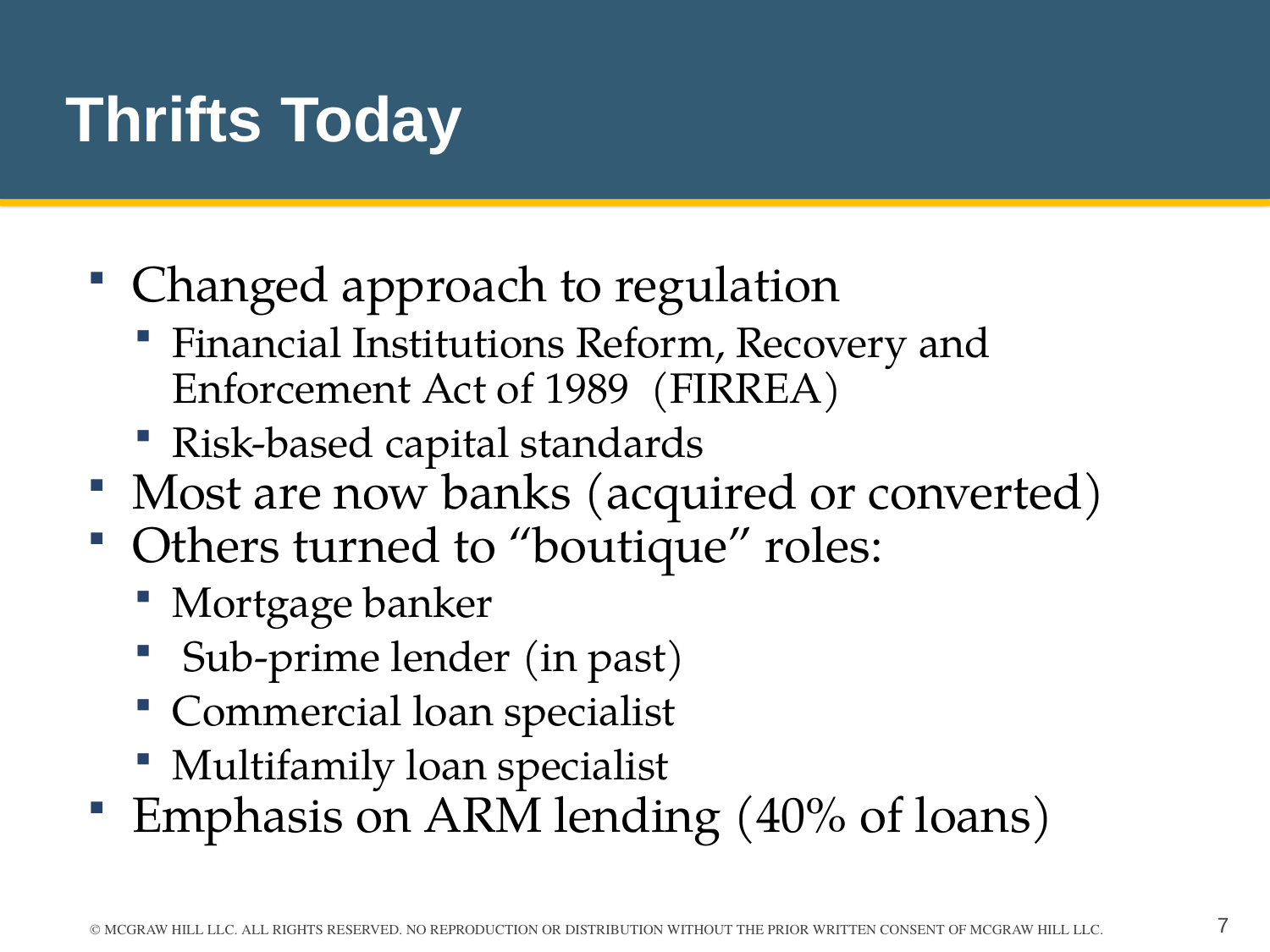

# Thrifts Today
Changed approach to regulation
Financial Institutions Reform, Recovery and Enforcement Act of 1989  (FIRREA)
Risk-based capital standards
Most are now banks (acquired or converted)
Others turned to “boutique” roles:
Mortgage banker
 Sub-prime lender (in past)
Commercial loan specialist
Multifamily loan specialist
Emphasis on ARM lending (40% of loans)
© MCGRAW HILL LLC. ALL RIGHTS RESERVED. NO REPRODUCTION OR DISTRIBUTION WITHOUT THE PRIOR WRITTEN CONSENT OF MCGRAW HILL LLC.
7